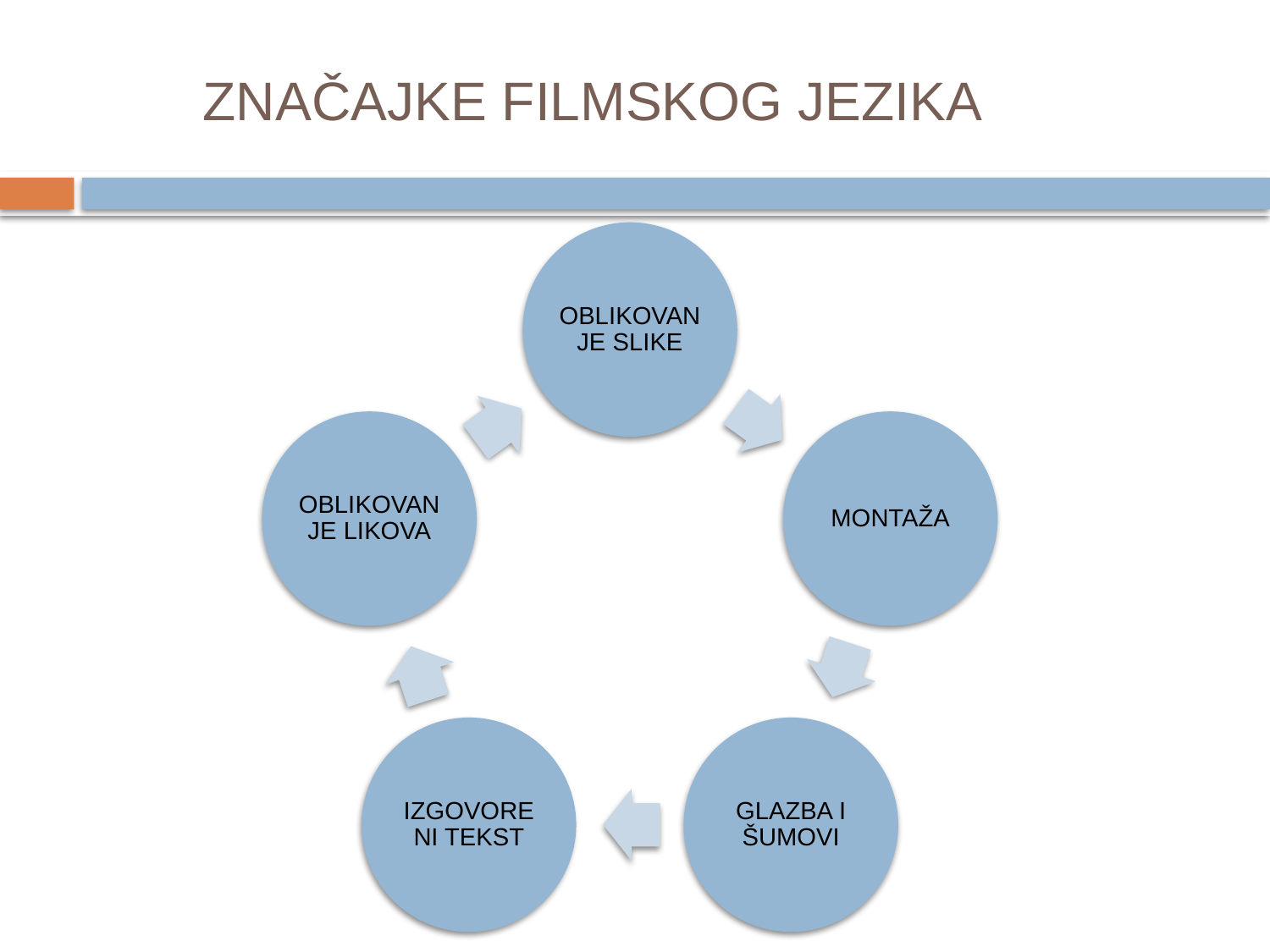

# ZNAČAJKE FILMSKOG JEZIKA
OBLIKOVANJE SLIKE

MONTAŽA

GLAZBA I ŠUMOVI

IZGOVORENI TEKST

OBLIKOVANJE LIKOVA